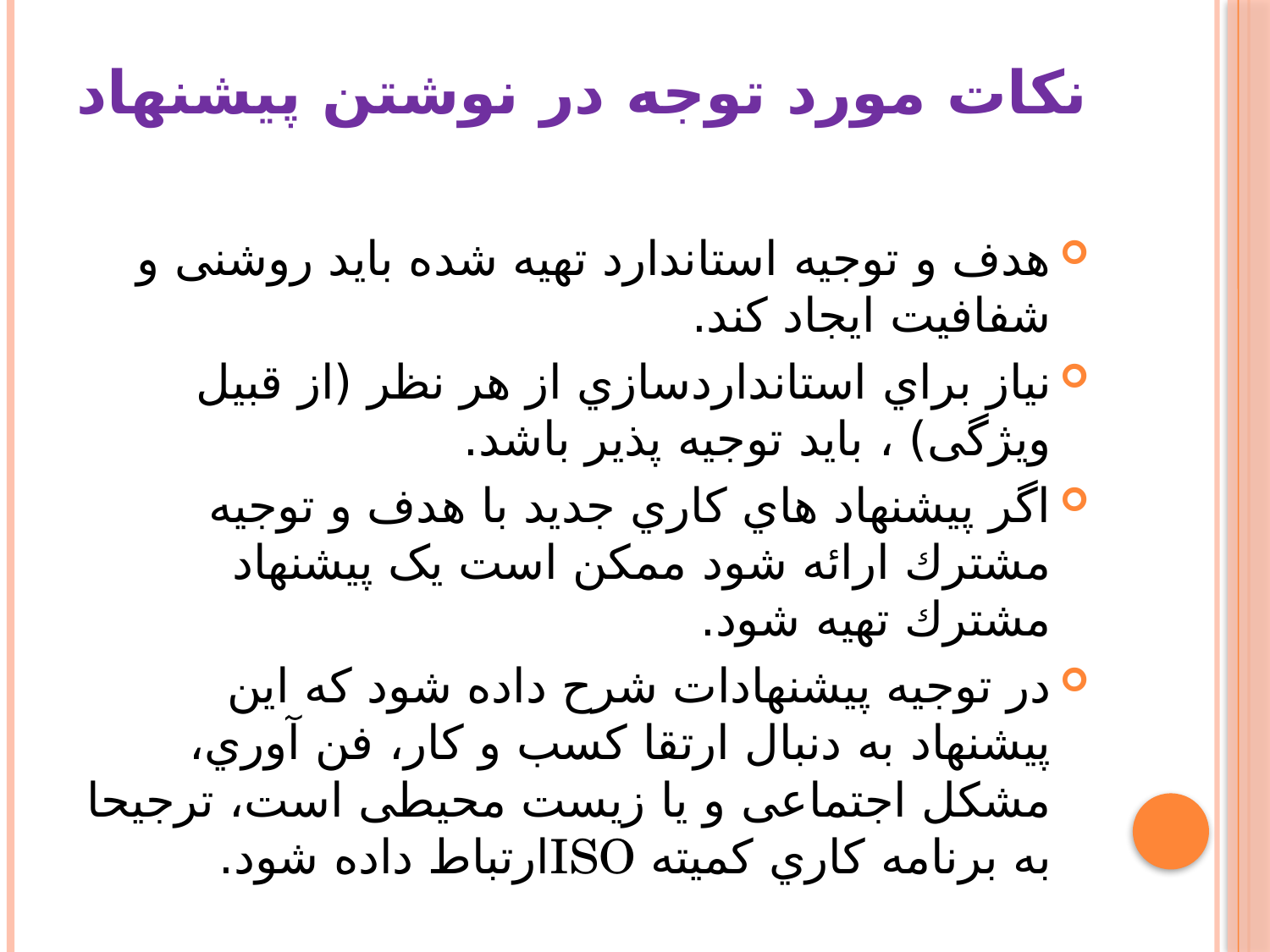

# نکات مورد توجه در نوشتن پیشنهاد
هدف و توجیه استاندارد تهیه شده باید روشنی و شفافیت ایجاد کند.
نیاز براي استانداردسازي از هر نظر (از قبیل ویژگی) ، باید توجیه پذیر باشد.
اگر پیشنهاد هاي کاري جدید با هدف و توجیه مشترك ارائه شود ممکن است یک پیشنهاد مشترك تهیه شود.
در توجیه پیشنهادات شرح داده شود که این پیشنهاد به دنبال ارتقا کسب و کار، فن آوري، مشکل اجتماعی و یا زیست محیطی است، ترجیحا به برنامه کاري کمیته ISOارتباط داده شود.